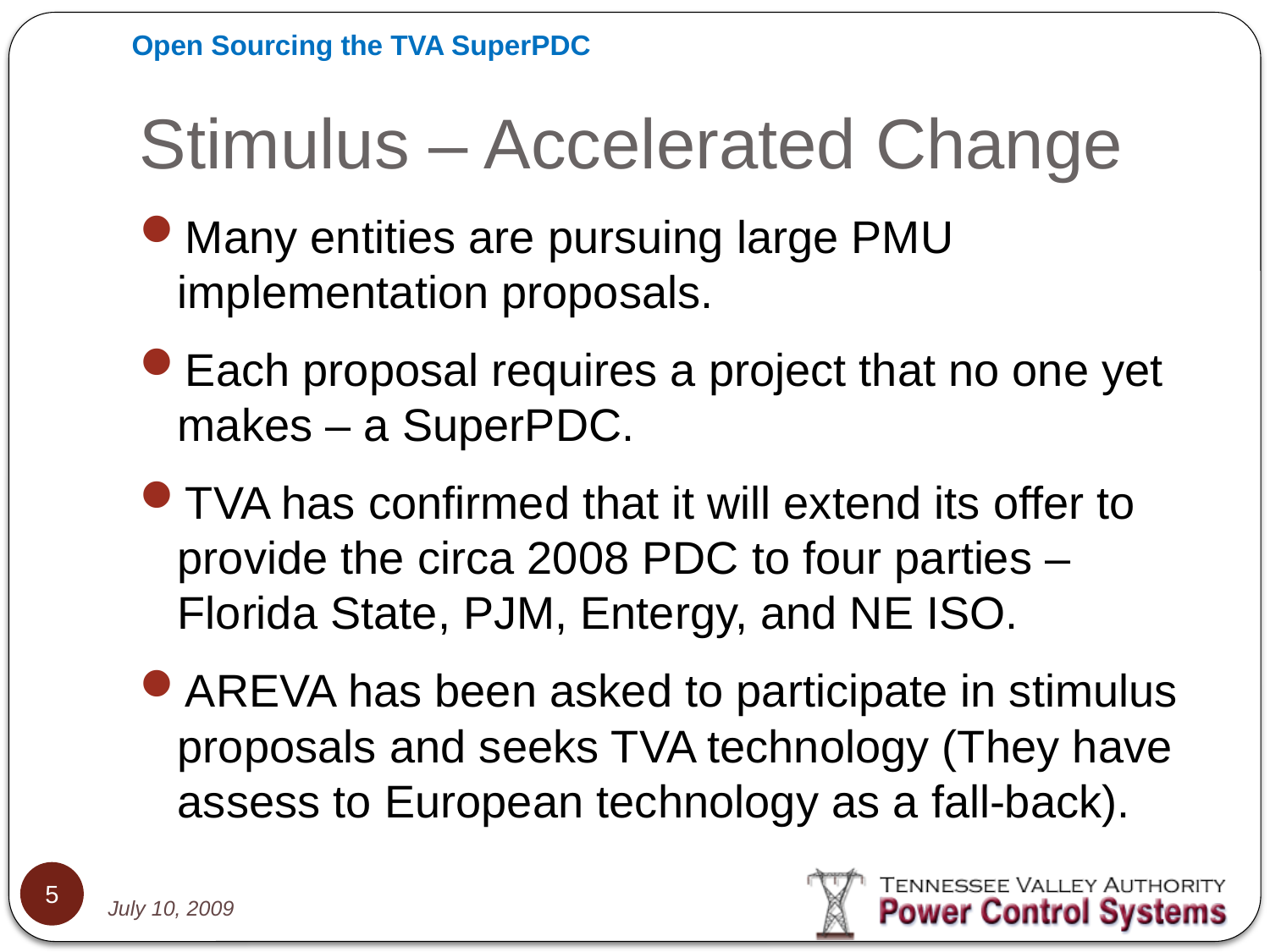

# Stimulus – Accelerated Change
Many entities are pursuing large PMU implementation proposals.
Each proposal requires a project that no one yet makes – a SuperPDC.
TVA has confirmed that it will extend its offer to provide the circa 2008 PDC to four parties – Florida State, PJM, Entergy, and NE ISO.
AREVA has been asked to participate in stimulus proposals and seeks TVA technology (They have assess to European technology as a fall-back).
5